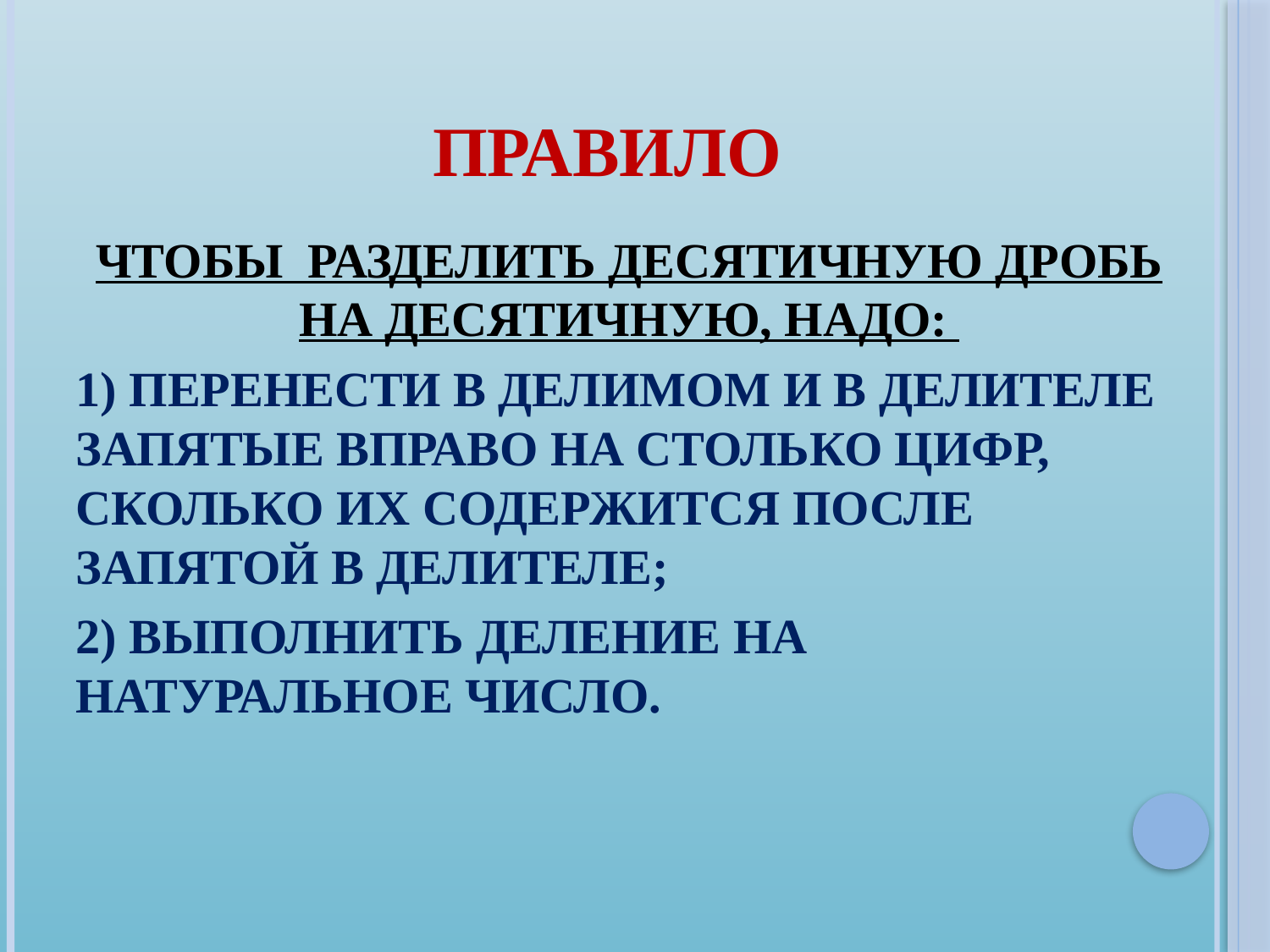

# ПРАВИЛО
ЧТОБЫ  РАЗДЕЛИТЬ ДЕСЯТИЧНУЮ ДРОБЬ НА ДЕСЯТИЧНУЮ, НАДО:
1) ПЕРЕНЕСТИ в ДЕЛИМОМ И в ДЕЛИТЕЛЕ ЗАПЯТЫЕ ВПРАВО НА СТОЛЬКО ЦИФР, СКОЛЬКО ИХ СОДЕРЖИТСЯ ПОСЛЕ ЗАПЯТОЙ В ДЕЛИТЕЛЕ;
2) ВЫПОЛНИТЬ ДЕЛЕНИЕ НА НАТУРАЛЬНОЕ ЧИСЛО.